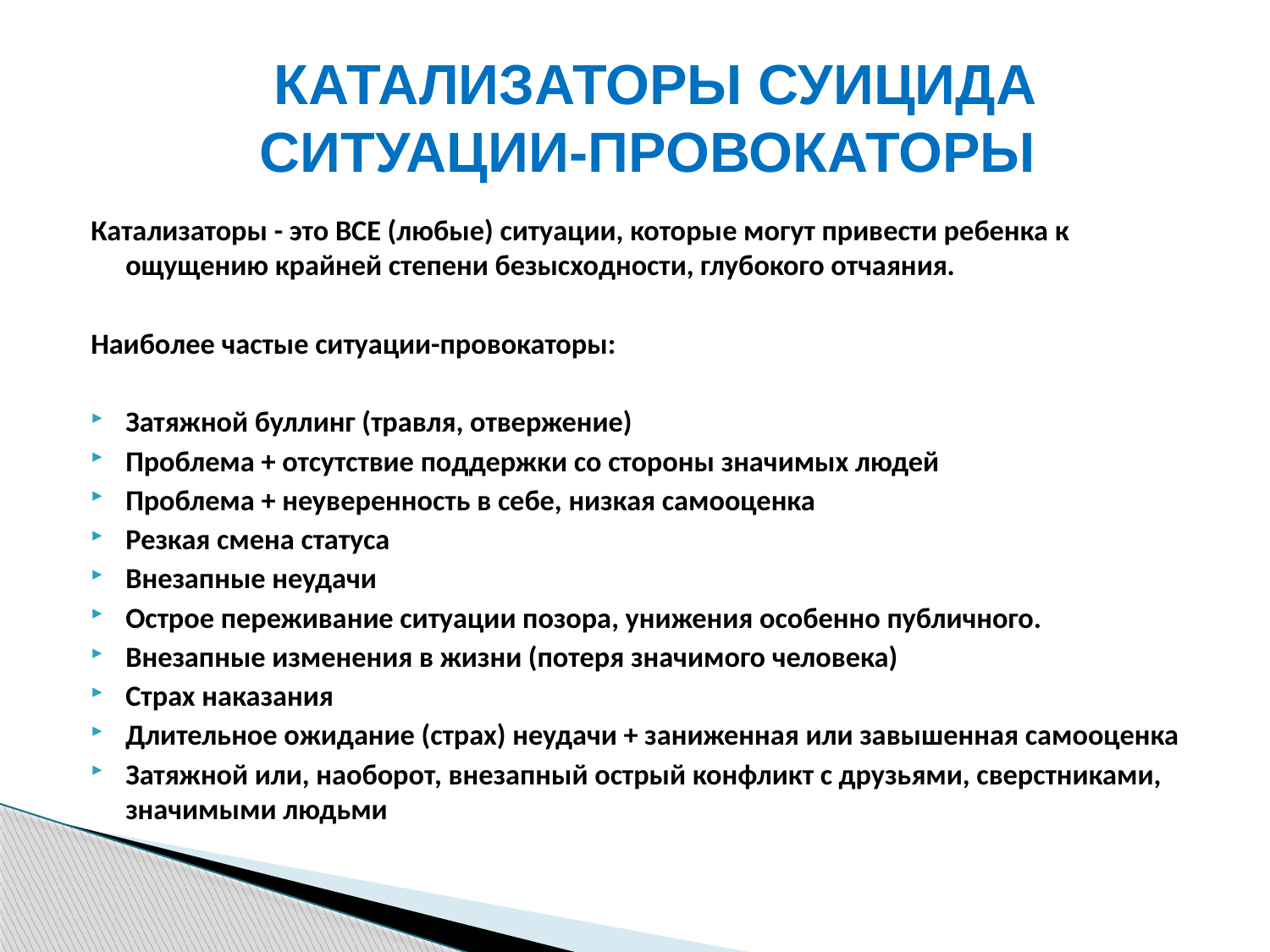

# КАТАЛИЗАТОРЫ СУИЦИДА СИТУАЦИИ-ПРОВОКАТОРЫ
Катализаторы - это ВСЕ (любые) ситуации, которые могут привести ребенка к ощущению крайней степени безысходности, глубокого отчаяния.

Наиболее частые ситуации-провокаторы:

Затяжной буллинг (травля, отвержение)
Проблема + отсутствие поддержки со стороны значимых людей
Проблема + неуверенность в себе, низкая самооценка
Резкая смена статуса
Внезапные неудачи
Острое переживание ситуации позора, унижения особенно публичного.
Внезапные изменения в жизни (потеря значимого человека)
Страх наказания
Длительное ожидание (страх) неудачи + заниженная или завышенная самооценка
Затяжной или, наоборот, внезапный острый конфликт с друзьями, сверстниками, значимыми людьми